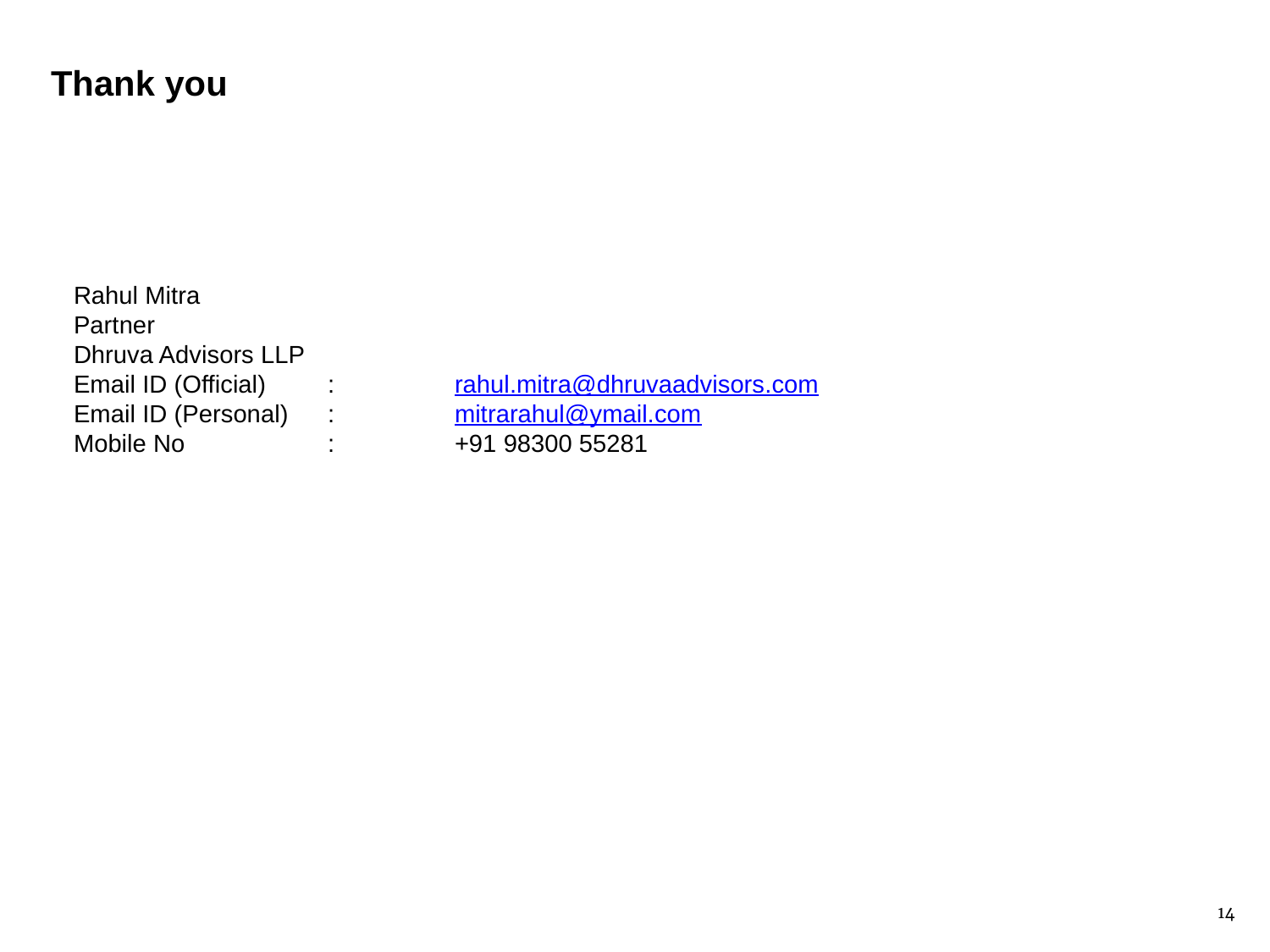

Thank you
Rahul Mitra
Partner
Dhruva Advisors LLP
Email ID (Official)    	: 	rahul.mitra@dhruvaadvisors.com
Email ID (Personal)	:	mitrarahul@ymail.com
Mobile No 		: 	+91 98300 55281